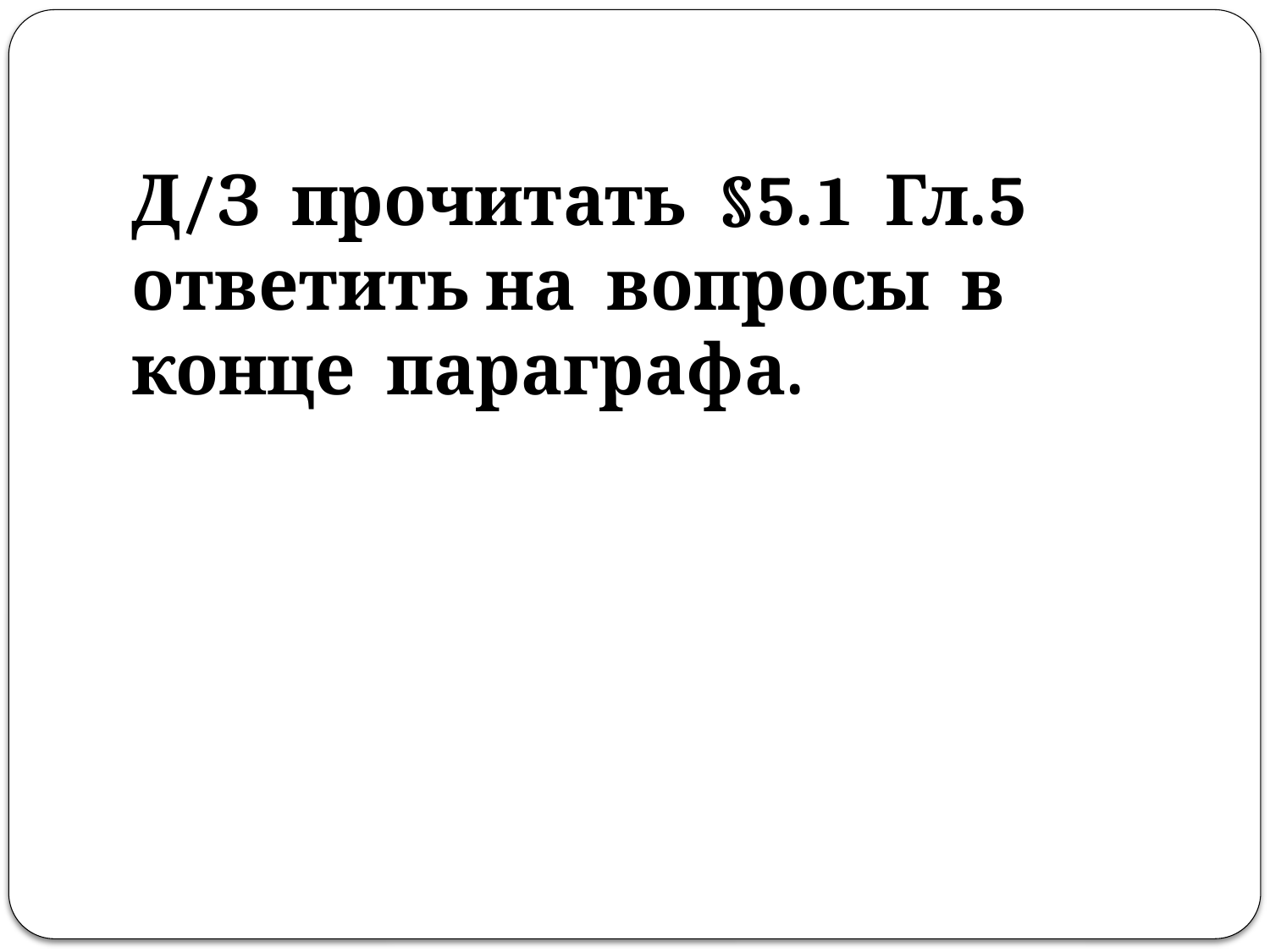

Д/З  прочитать  §5.1  Гл.5  ответить на  вопросы  в конце  параграфа.